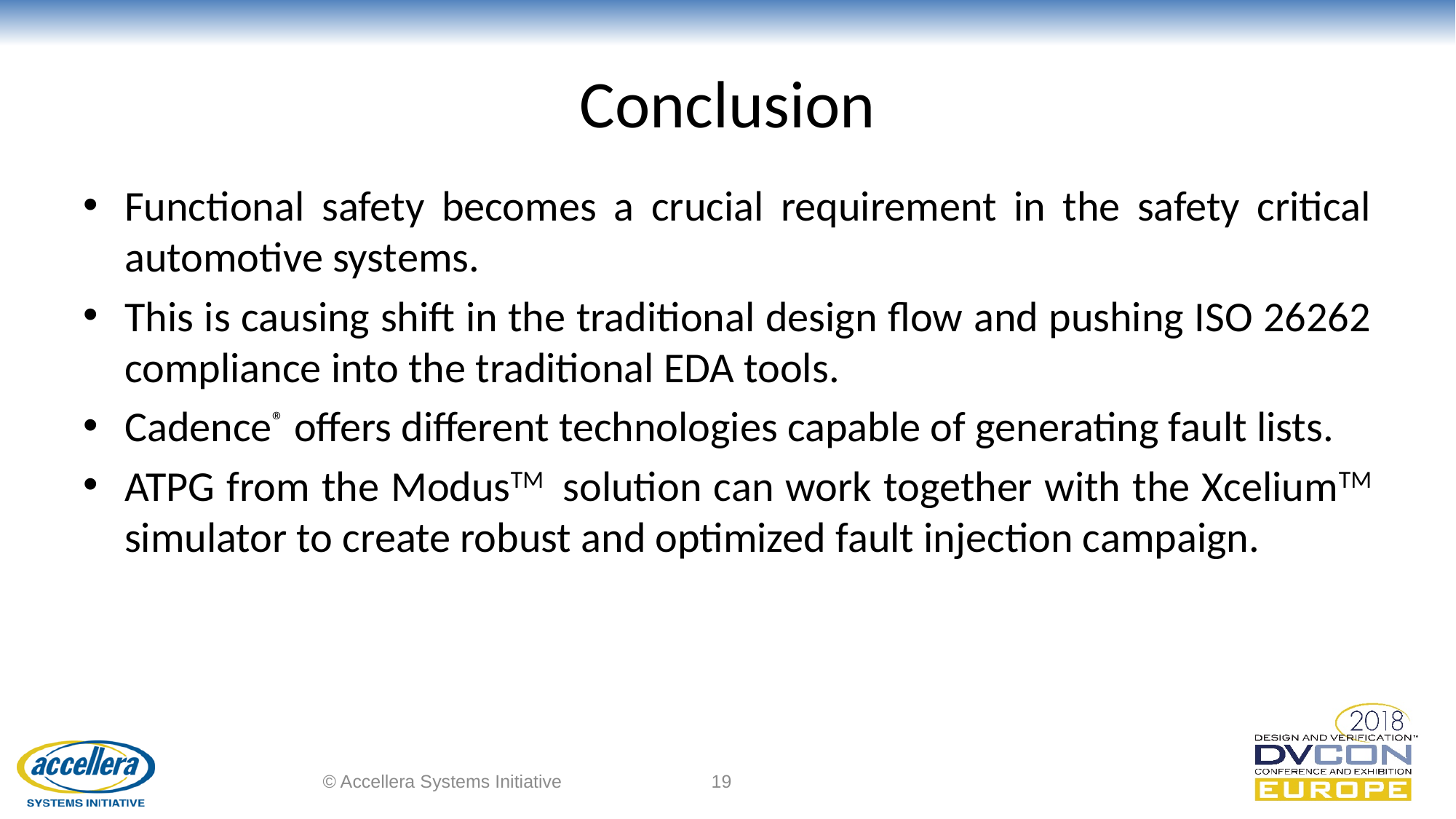

# Conclusion
Functional safety becomes a crucial requirement in the safety critical automotive systems.
This is causing shift in the traditional design flow and pushing ISO 26262 compliance into the traditional EDA tools.
Cadence® offers different technologies capable of generating fault lists.
ATPG from the ModusTM  solution can work together with the XceliumTM simulator to create robust and optimized fault injection campaign.
© Accellera Systems Initiative
19